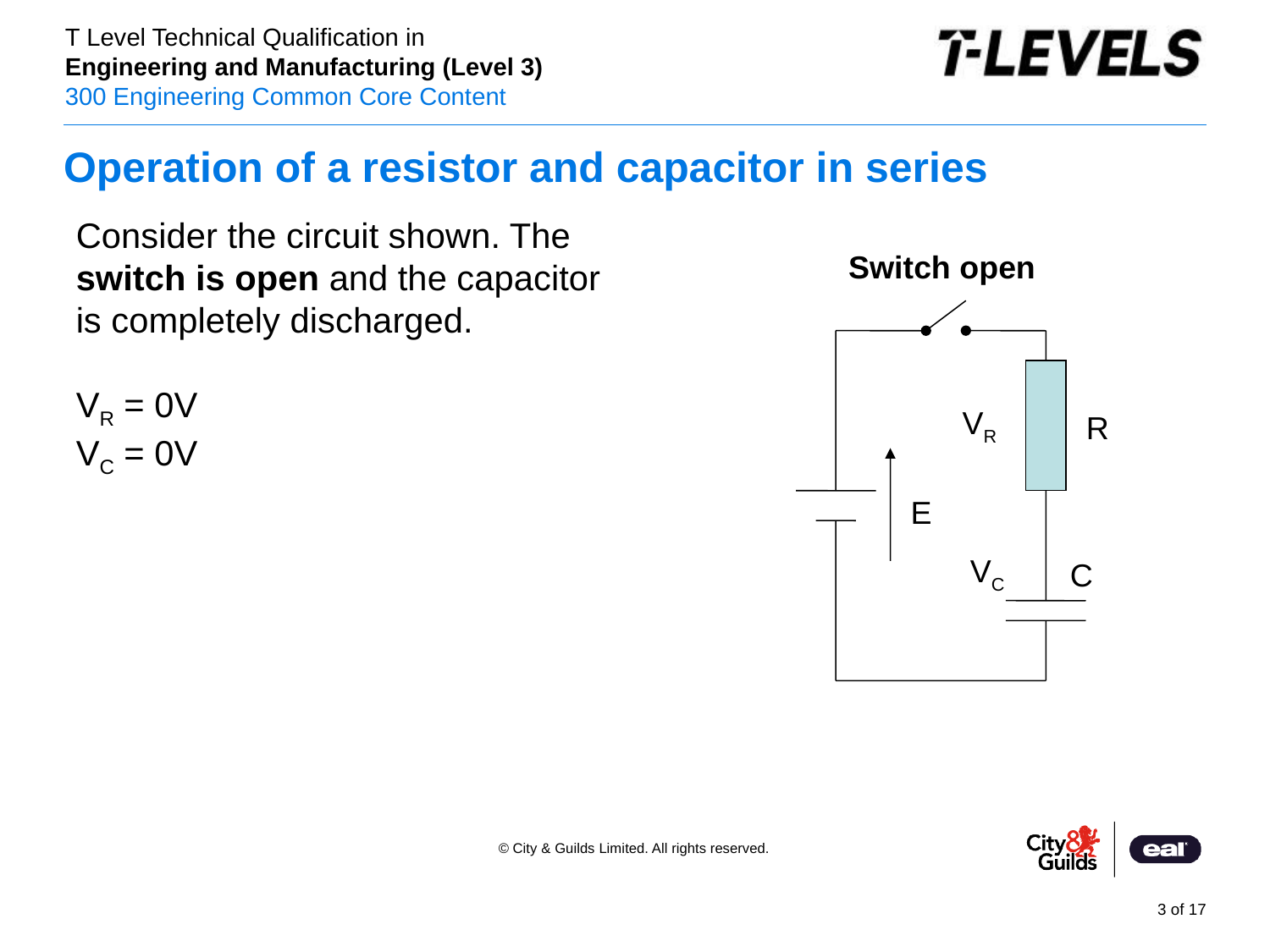

# Operation of a resistor and capacitor in series
Consider the circuit shown. The switch is open and the capacitor is completely discharged.

VR = 0V
VC = 0V

Switch open

VR
R

E

VC
C